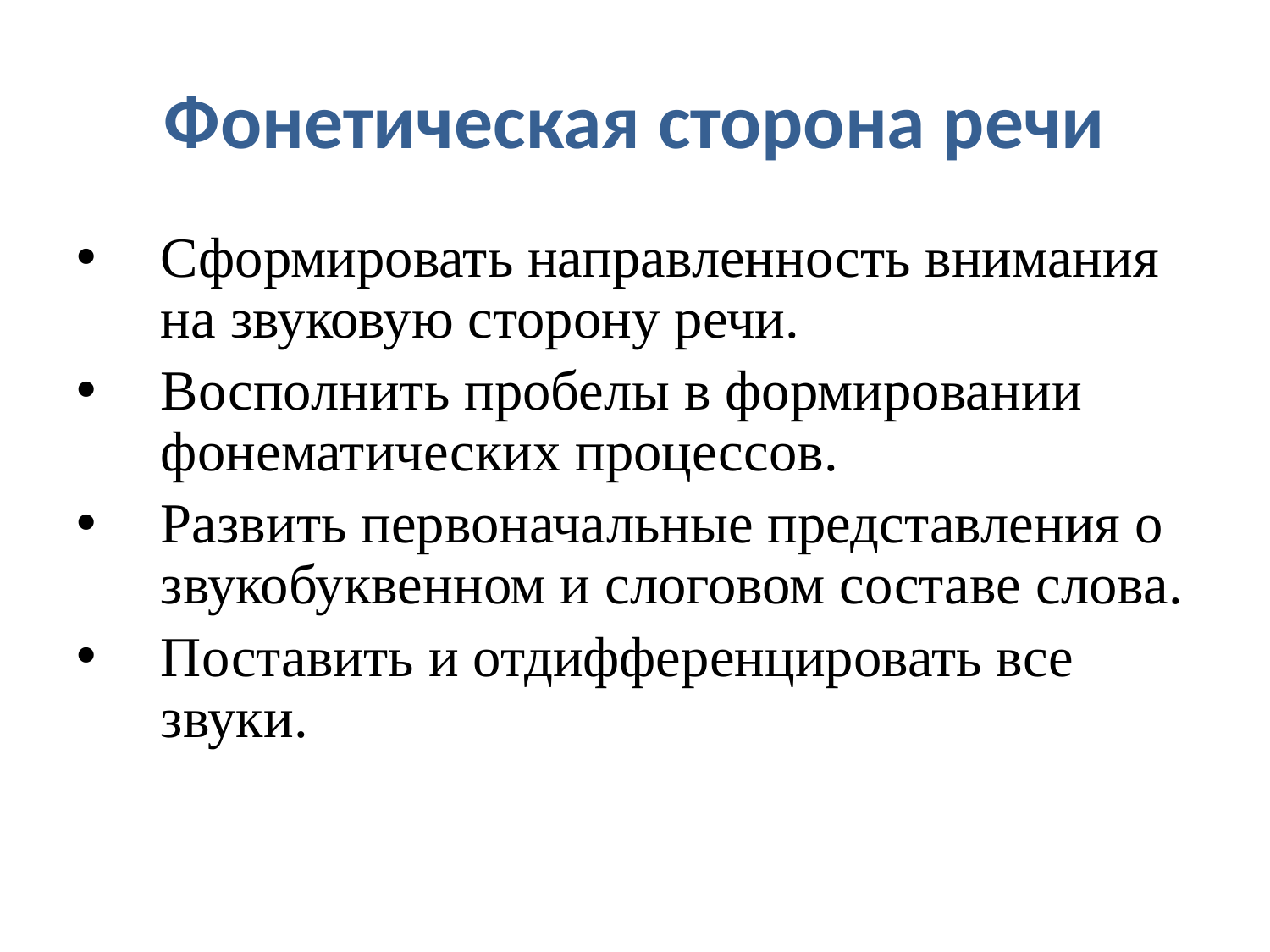

# Фонетическая сторона речи
Сформировать направленность внимания на звуковую сторону речи.
Восполнить пробелы в формировании фонематических процессов.
Развить первоначальные представления о звукобуквенном и слоговом составе слова.
Поставить и отдифференцировать все звуки.